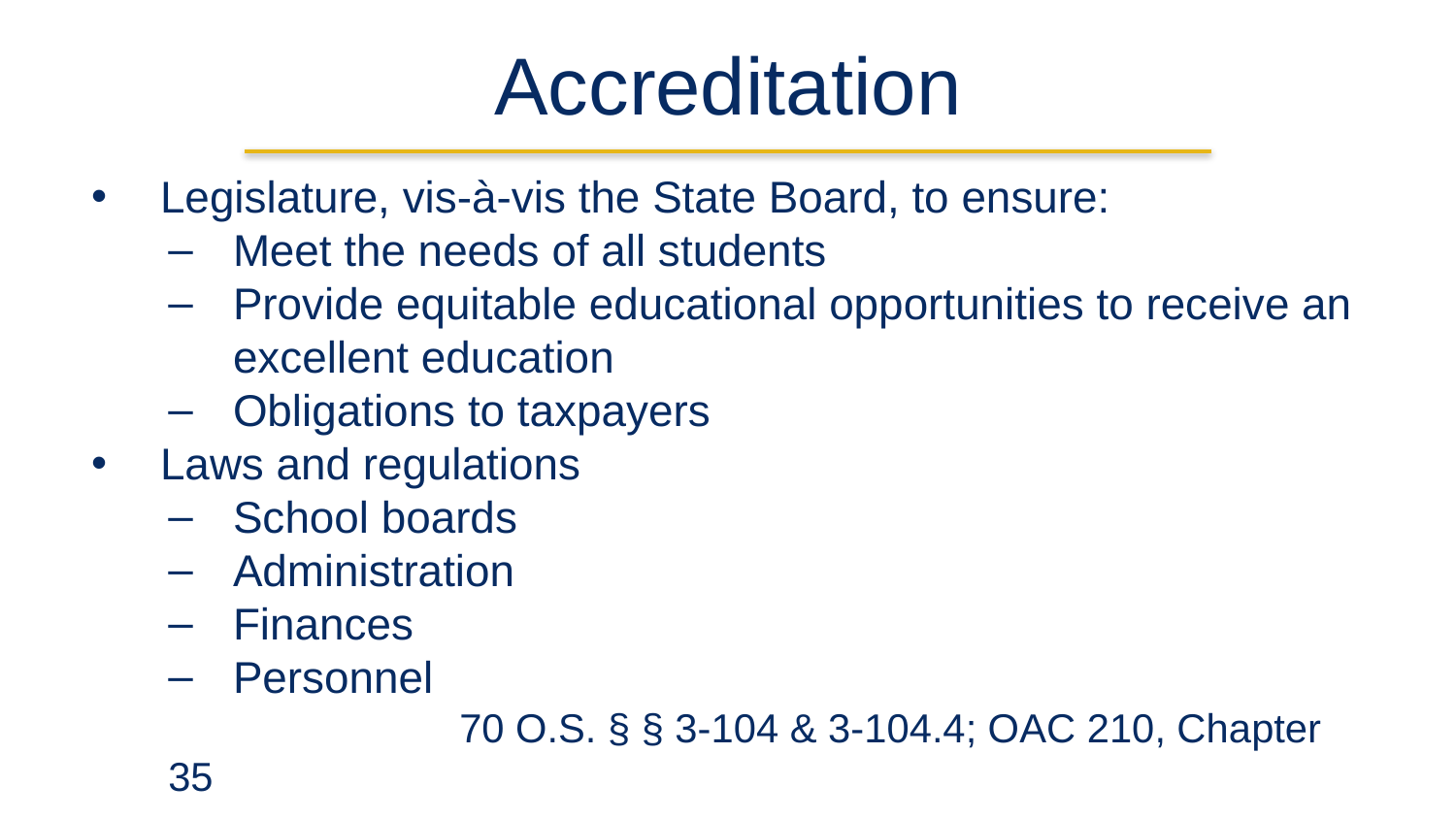

# Accreditation
Legislature, vis-à-vis the State Board, to ensure:
Meet the needs of all students
Provide equitable educational opportunities to receive an excellent education
Obligations to taxpayers
Laws and regulations
School boards
Administration
Finances
Personnel
		70 O.S. § § 3-104 & 3-104.4; OAC 210, Chapter 35